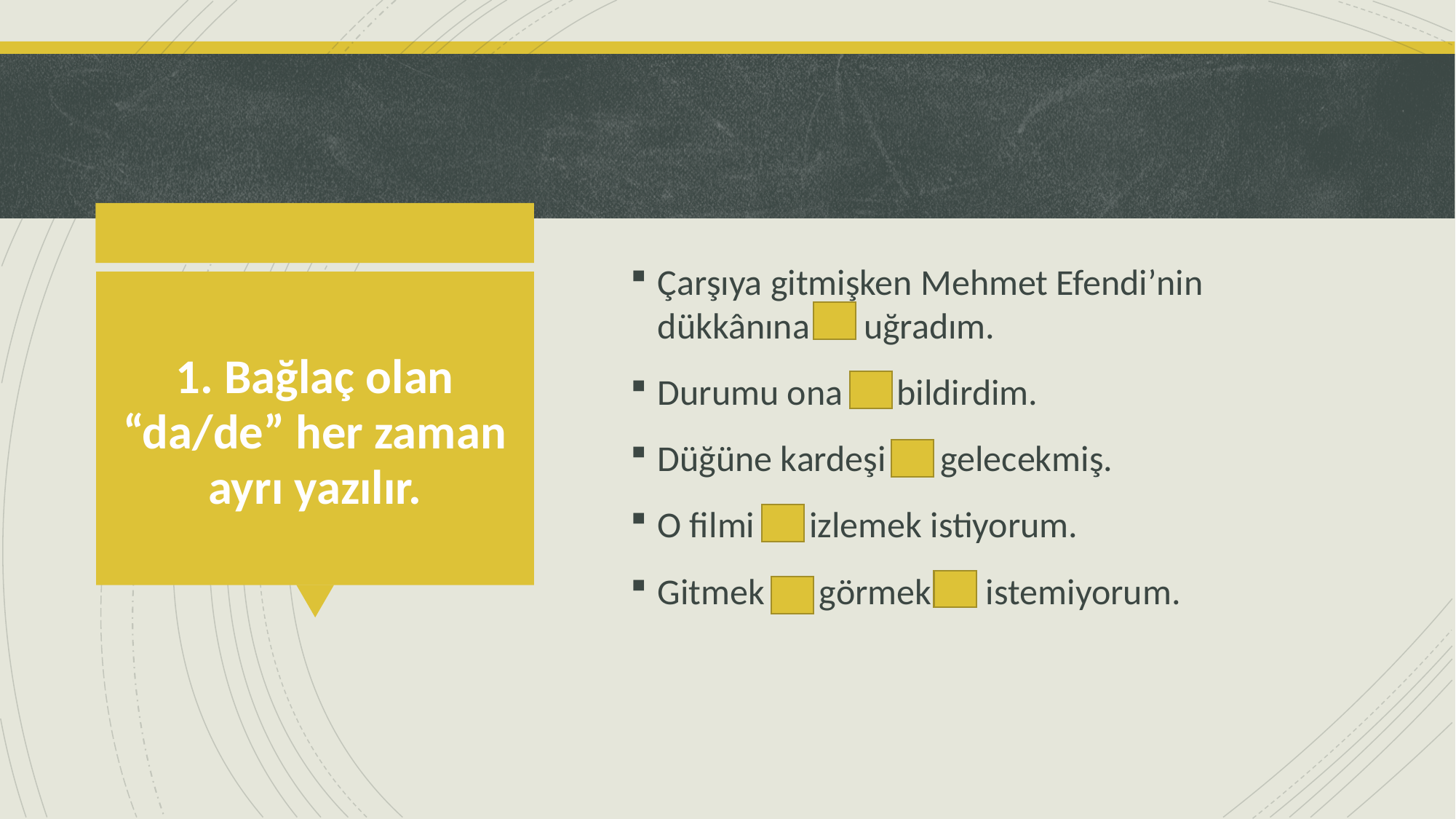

Çarşıya gitmişken Mehmet Efendi’nin dükkânına da uğradım.
Durumu ona da bildirdim.
Düğüne kardeşi de gelecekmiş.
O filmi de izlemek istiyorum.
Gitmek de görmek de istemiyorum.

# 1. Bağlaç olan “da/de” her zaman ayrı yazılır.